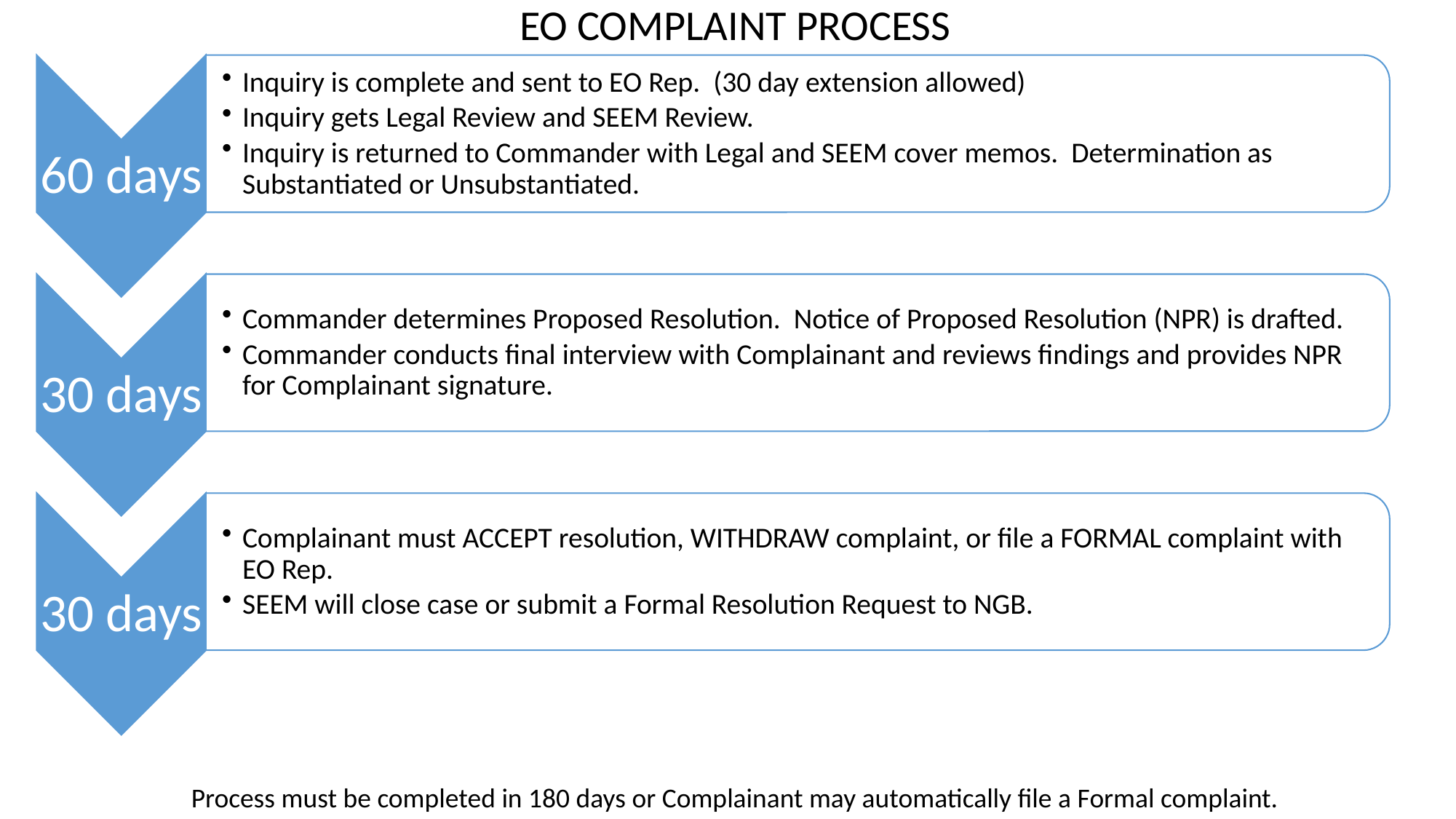

EO COMPLAINT PROCESS
60 days
Inquiry is complete and sent to EO Rep.  (30 day extension allowed)
Inquiry gets Legal Review and SEEM Review.
Inquiry is returned to Commander with Legal and SEEM cover memos.  Determination as Substantiated or Unsubstantiated.
30 days
Commander determines Proposed Resolution.  Notice of Proposed Resolution (NPR) is drafted.
Commander conducts final interview with Complainant and reviews findings and provides NPR for Complainant signature.
30 days
Complainant must ACCEPT resolution, WITHDRAW complaint, or file a FORMAL complaint with EO Rep.
SEEM will close case or submit a Formal Resolution Request to NGB.
Process must be completed in 180 days or Complainant may automatically file a Formal complaint.